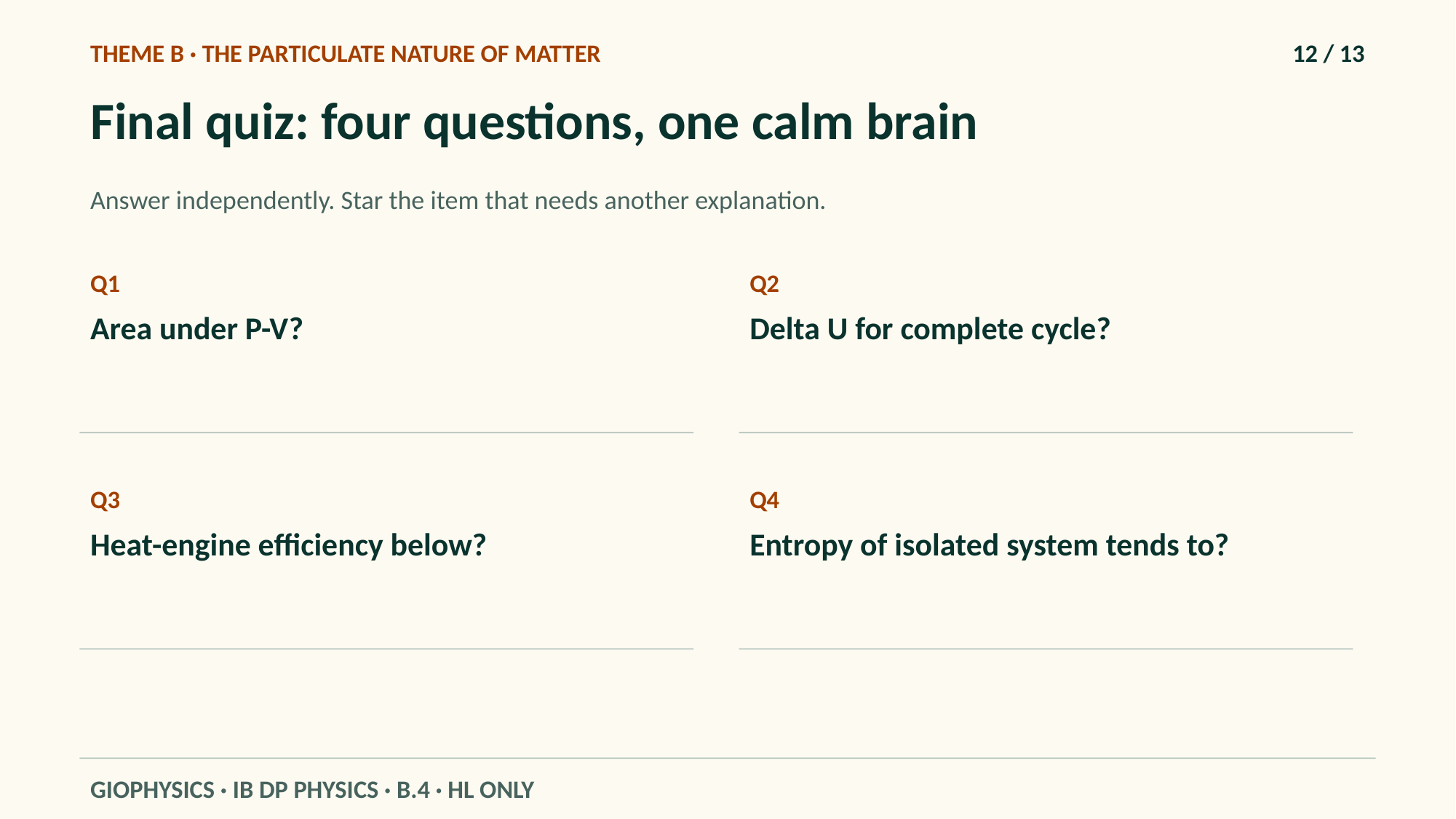

THEME B · THE PARTICULATE NATURE OF MATTER
12 / 13
Final quiz: four questions, one calm brain
Answer independently. Star the item that needs another explanation.
Q1
Q2
Area under P-V?
Delta U for complete cycle?

Q3
Q4
Heat-engine efficiency below?
Entropy of isolated system tends to?

GIOPHYSICS · IB DP PHYSICS · B.4 · HL ONLY